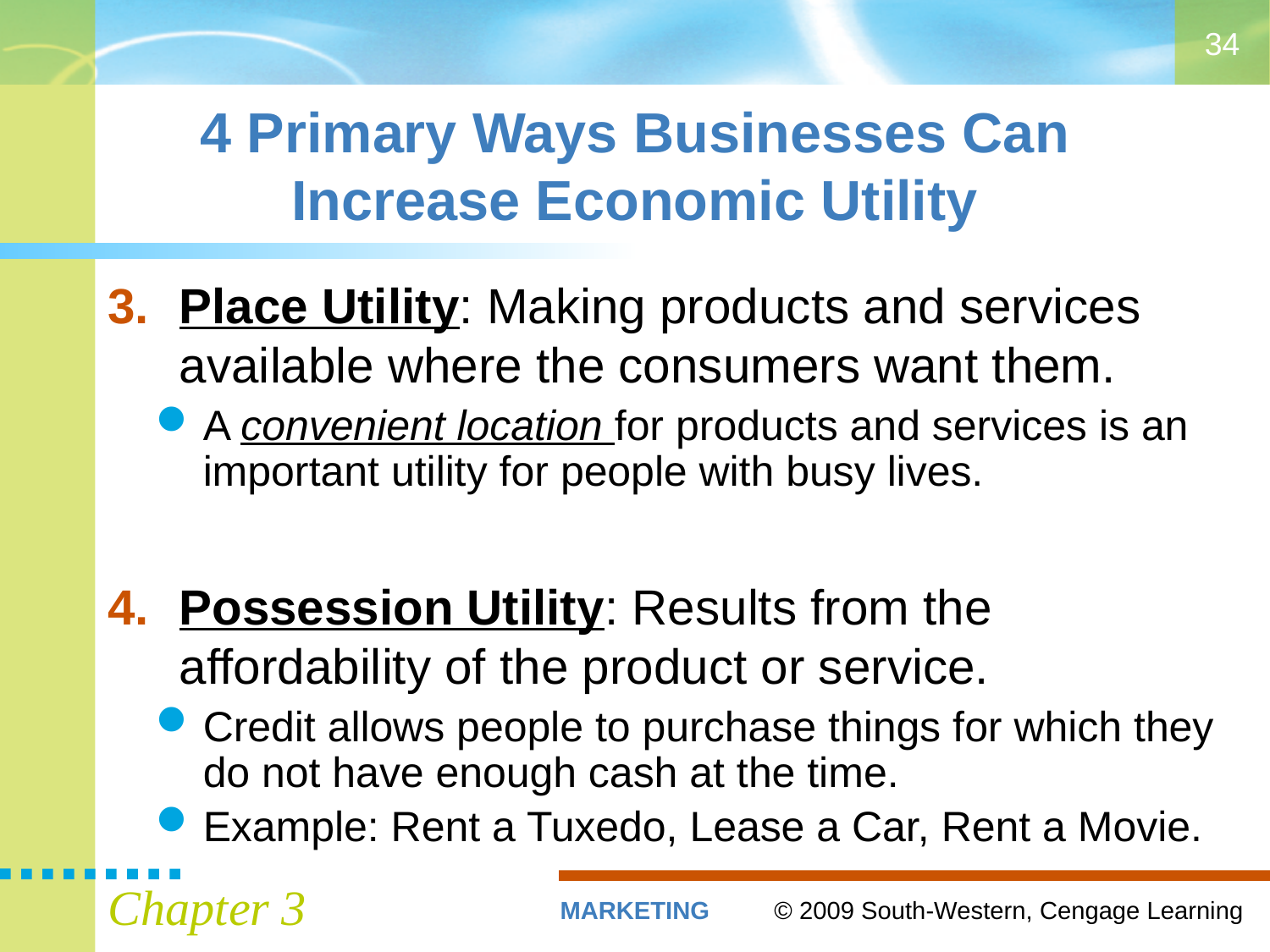

34
# 4 Primary Ways Businesses Can Increase Economic Utility
Place Utility: Making products and services available where the consumers want them.
A convenient location for products and services is an important utility for people with busy lives.

Possession Utility: Results from the affordability of the product or service.
Credit allows people to purchase things for which they do not have enough cash at the time.
Example: Rent a Tuxedo, Lease a Car, Rent a Movie.
Chapter 3